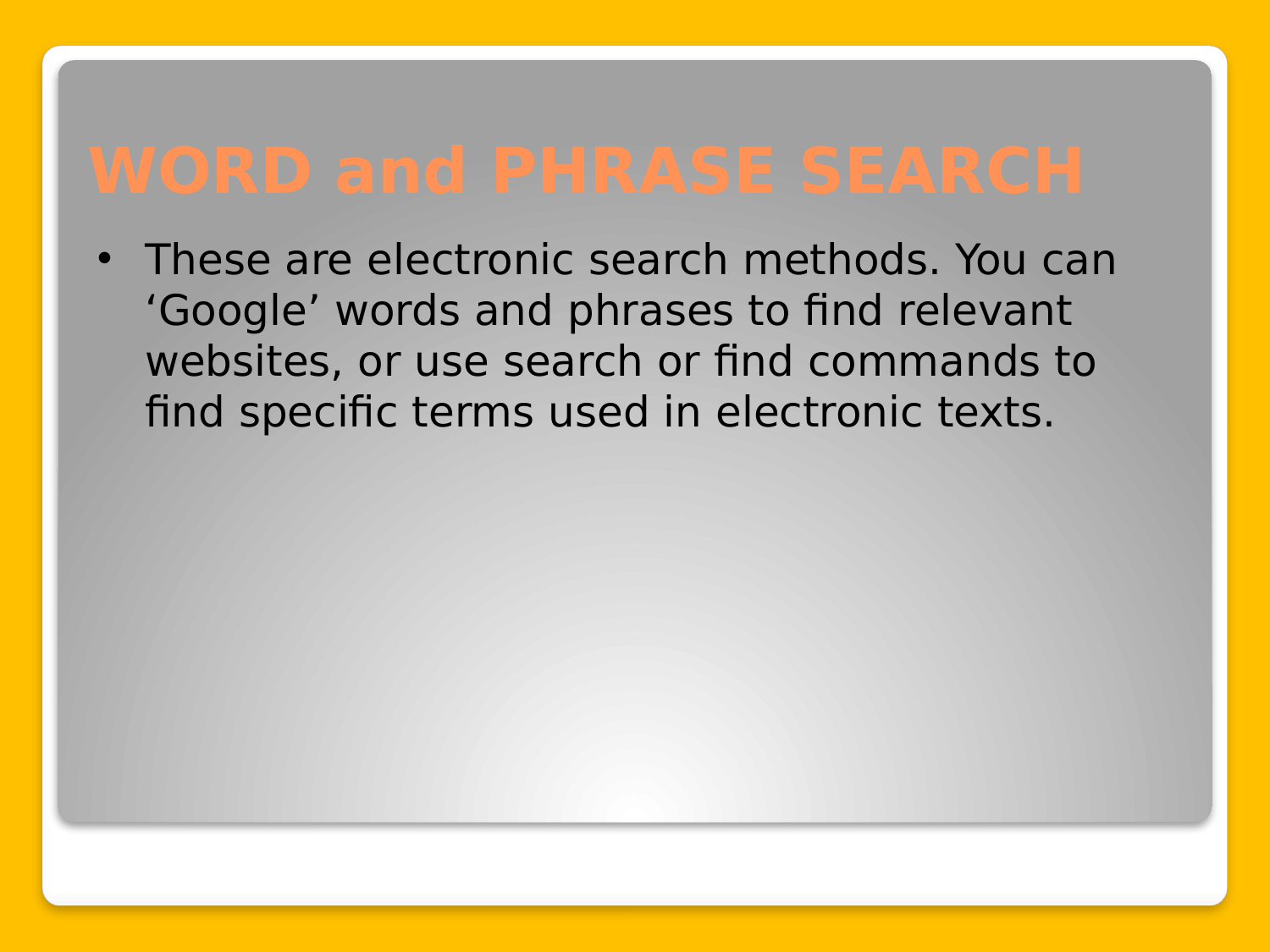

# WORD and PHRASE SEARCH
These are electronic search methods. You can ‘Google’ words and phrases to find relevant websites, or use search or find commands to find specific terms used in electronic texts.